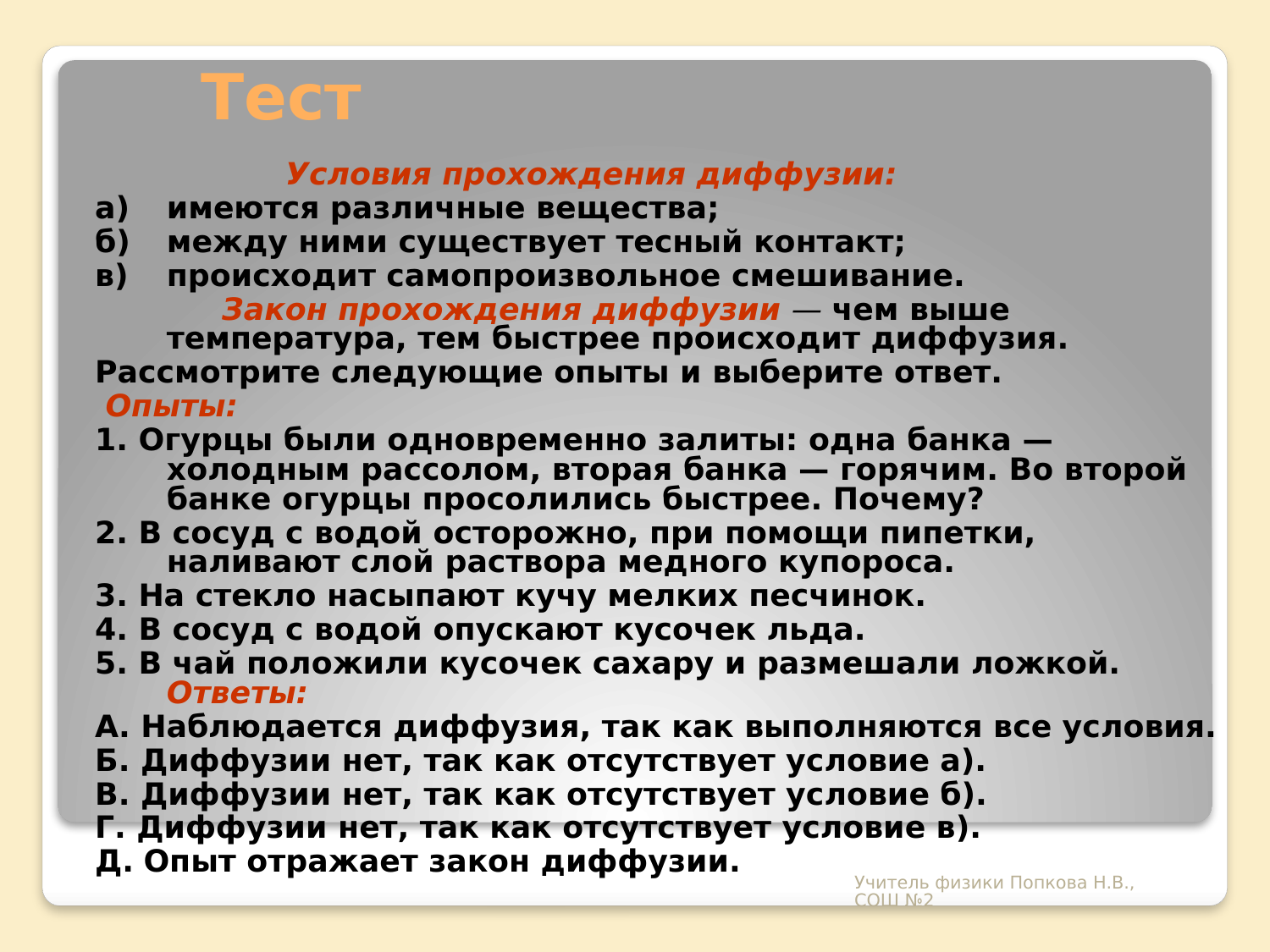

# Тест
                  Условия прохождения диффузии:
а)	имеются различные вещества;
б)	между ними существует тесный контакт;
в)	происходит самопроизвольное смешивание.
            Закон прохождения диффузии — чем выше температура, тем быстрее происходит диффузия.
Рассмотрите следующие опыты и выберите ответ.
 Опыты:
1. Огурцы были одновременно залиты: одна банка — холодным рассолом, вторая банка — горячим. Во второй банке огурцы просолились быстрее. Почему?
2. В сосуд с водой осторожно, при помощи пипетки, наливают слой раствора медного купороса.
3. На стекло насыпают кучу мелких песчинок.
4. В сосуд с водой опускают кусочек льда.
5. В чай положили кусочек сахару и размешали ложкой.
Ответы:
А. Наблюдается диффузия, так как выполняются все условия.
Б. Диффузии нет, так как отсутствует условие а).
В. Диффузии нет, так как отсутствует условие б).
Г. Диффузии нет, так как отсутствует условие в).
Д. Опыт отражает закон диффузии.
Учитель физики Попкова Н.В., СОШ №2